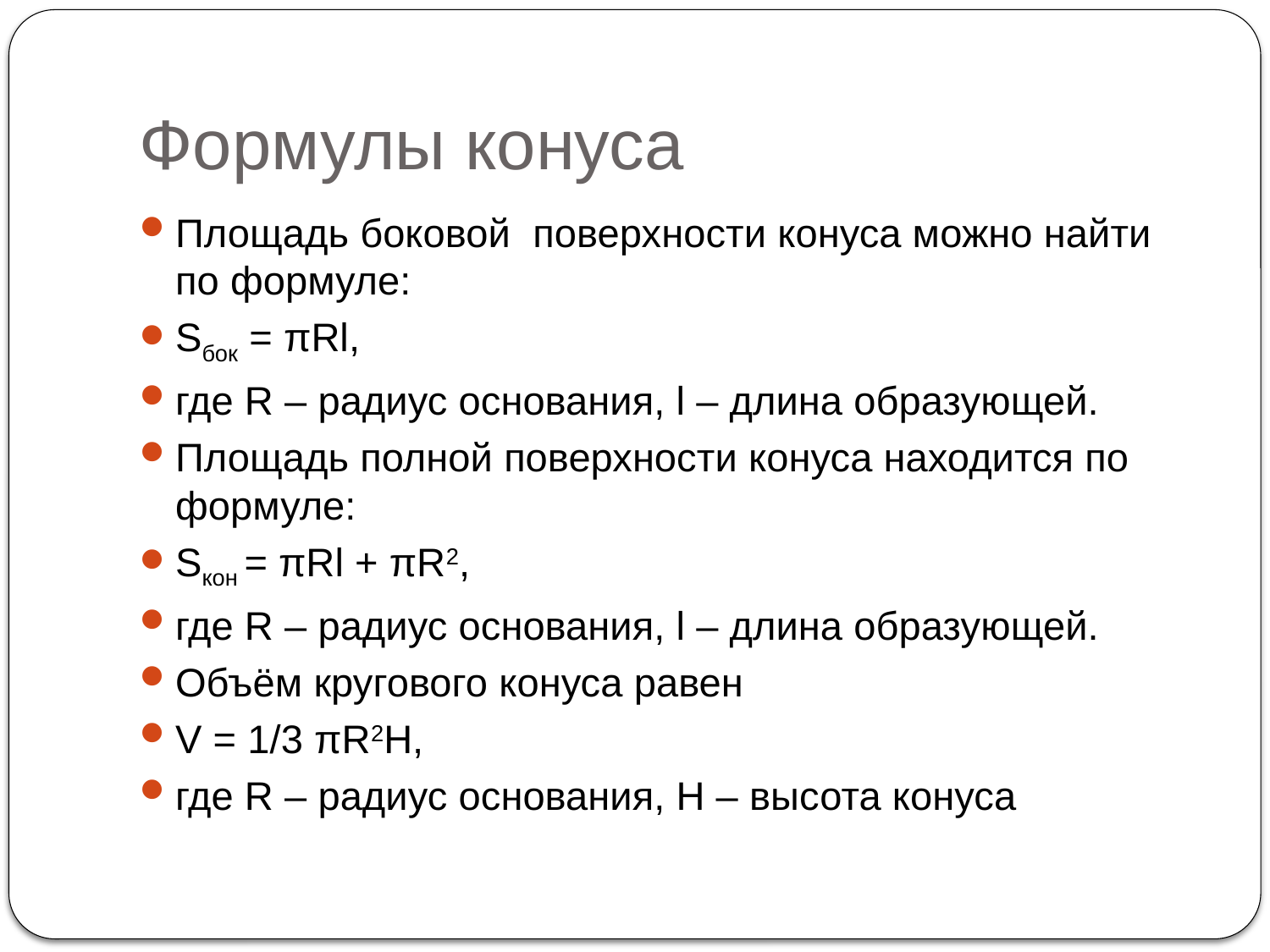

# Формулы конуса
Площадь боковой  поверхности конуса можно найти по формуле:
Sбок = πRl,
где R – радиус основания, l – длина образующей.
Площадь полной поверхности конуса находится по формуле:
Sкон = πRl + πR2,
где R – радиус основания, l – длина образующей.
Объём кругового конуса равен
V = 1/3 πR2H,
где R – радиус основания, Н – высота конуса